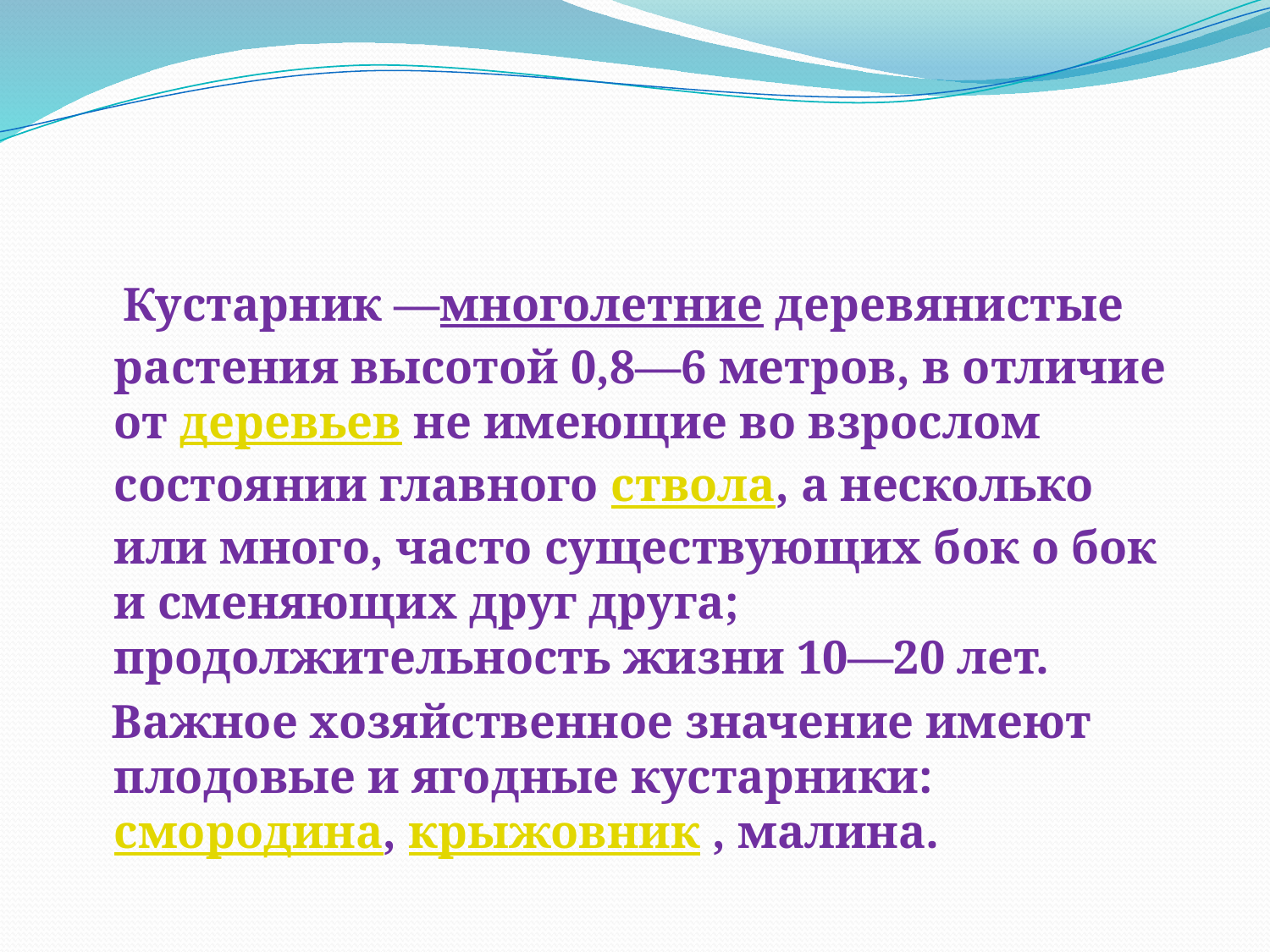

#
    Кустарник —многолетние деревянистые растения высотой 0,8—6 метров, в отличие от деревьев не имеющие во взрослом состоянии главного ствола, а несколько или много, часто существующих бок о бок и сменяющих друг друга; продолжительность жизни 10—20 лет.
   Важное хозяйственное значение имеют плодовые и ягодные кустарники: смородина, крыжовник , малина.